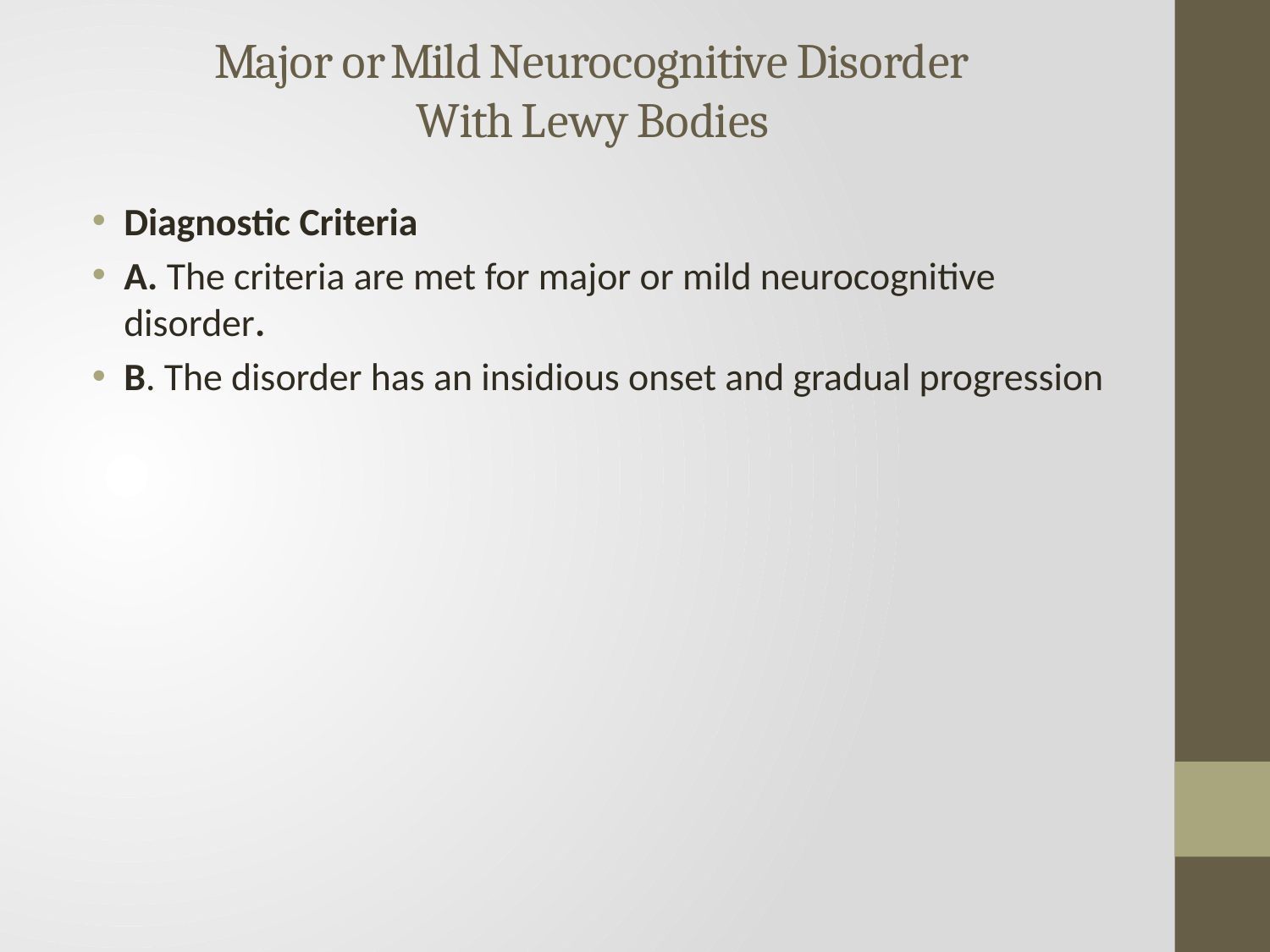

# Major or Mild Neurocognitive Disorder With Lewy Bodies
Diagnostic Criteria
A. The criteria are met for major or mild neurocognitive disorder.
B. The disorder has an insidious onset and gradual progression